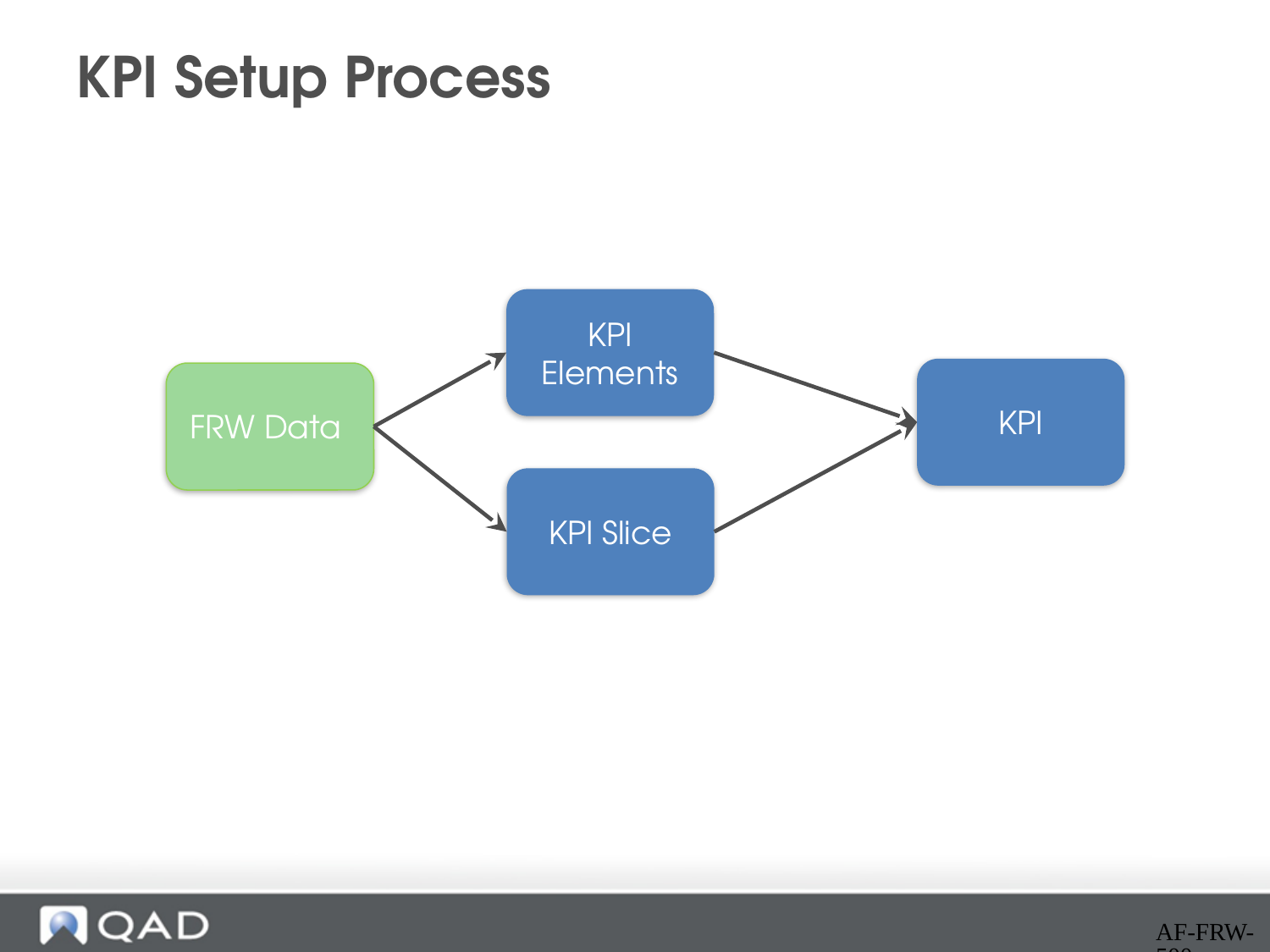

# KPI Setup Process
KPI Elements
KPI
FRW Data
KPI Slice
AF-FRW-500